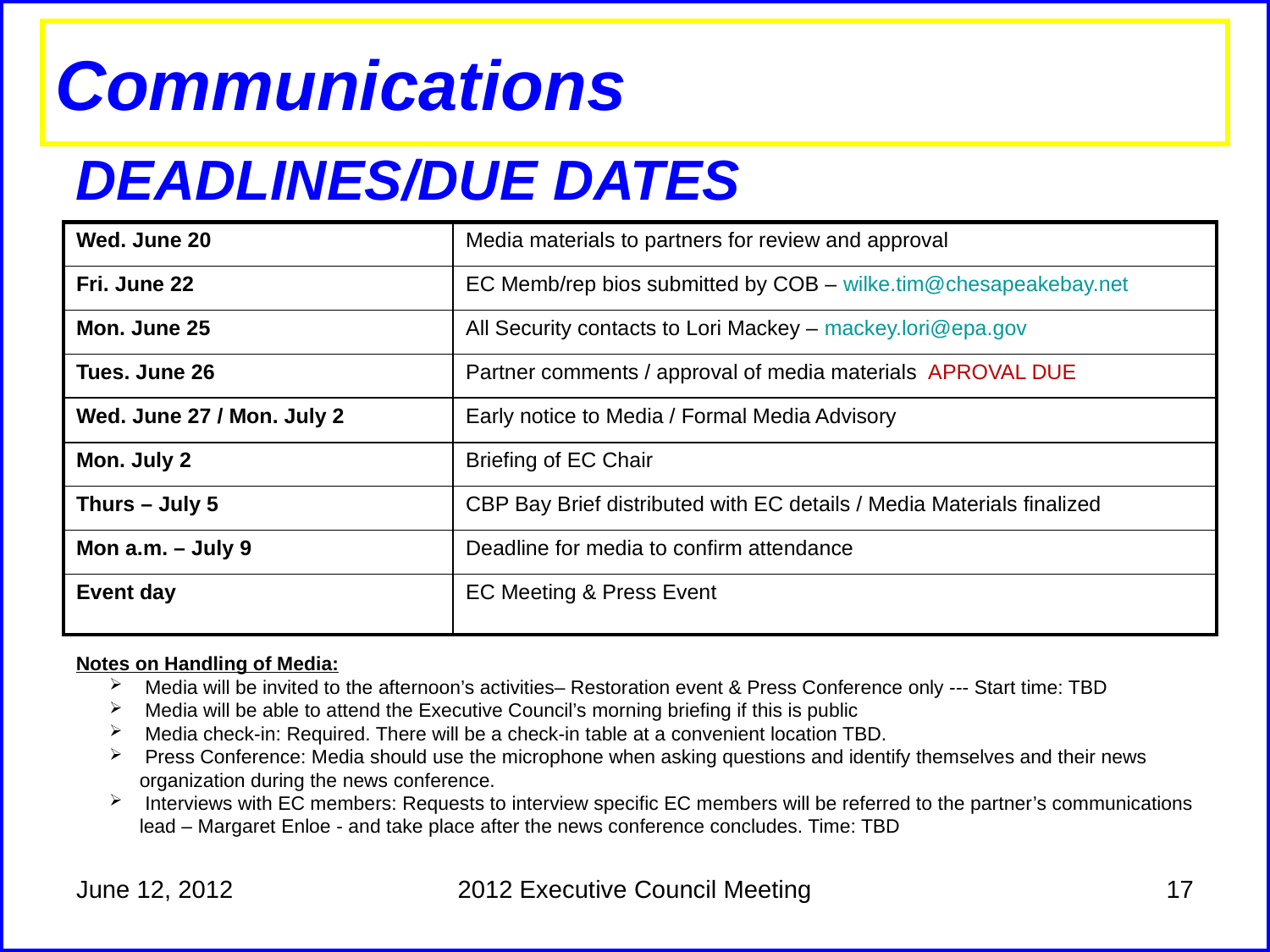

# Communications
DEADLINES/DUE DATES
| Wed. June 20 | Media materials to partners for review and approval |
| --- | --- |
| Fri. June 22 | EC Memb/rep bios submitted by COB – wilke.tim@chesapeakebay.net |
| Mon. June 25 | All Security contacts to Lori Mackey – mackey.lori@epa.gov |
| Tues. June 26 | Partner comments / approval of media materials APROVAL DUE |
| Wed. June 27 / Mon. July 2 | Early notice to Media / Formal Media Advisory |
| Mon. July 2 | Briefing of EC Chair |
| Thurs – July 5 | CBP Bay Brief distributed with EC details / Media Materials finalized |
| Mon a.m. – July 9 | Deadline for media to confirm attendance |
| Event day | EC Meeting & Press Event |
Notes on Handling of Media:
 Media will be invited to the afternoon’s activities– Restoration event & Press Conference only --- Start time: TBD
 Media will be able to attend the Executive Council’s morning briefing if this is public
 Media check-in: Required. There will be a check-in table at a convenient location TBD.
 Press Conference: Media should use the microphone when asking questions and identify themselves and their news organization during the news conference.
 Interviews with EC members: Requests to interview specific EC members will be referred to the partner’s communications lead – Margaret Enloe - and take place after the news conference concludes. Time: TBD
June 12, 2012
2012 Executive Council Meeting
17